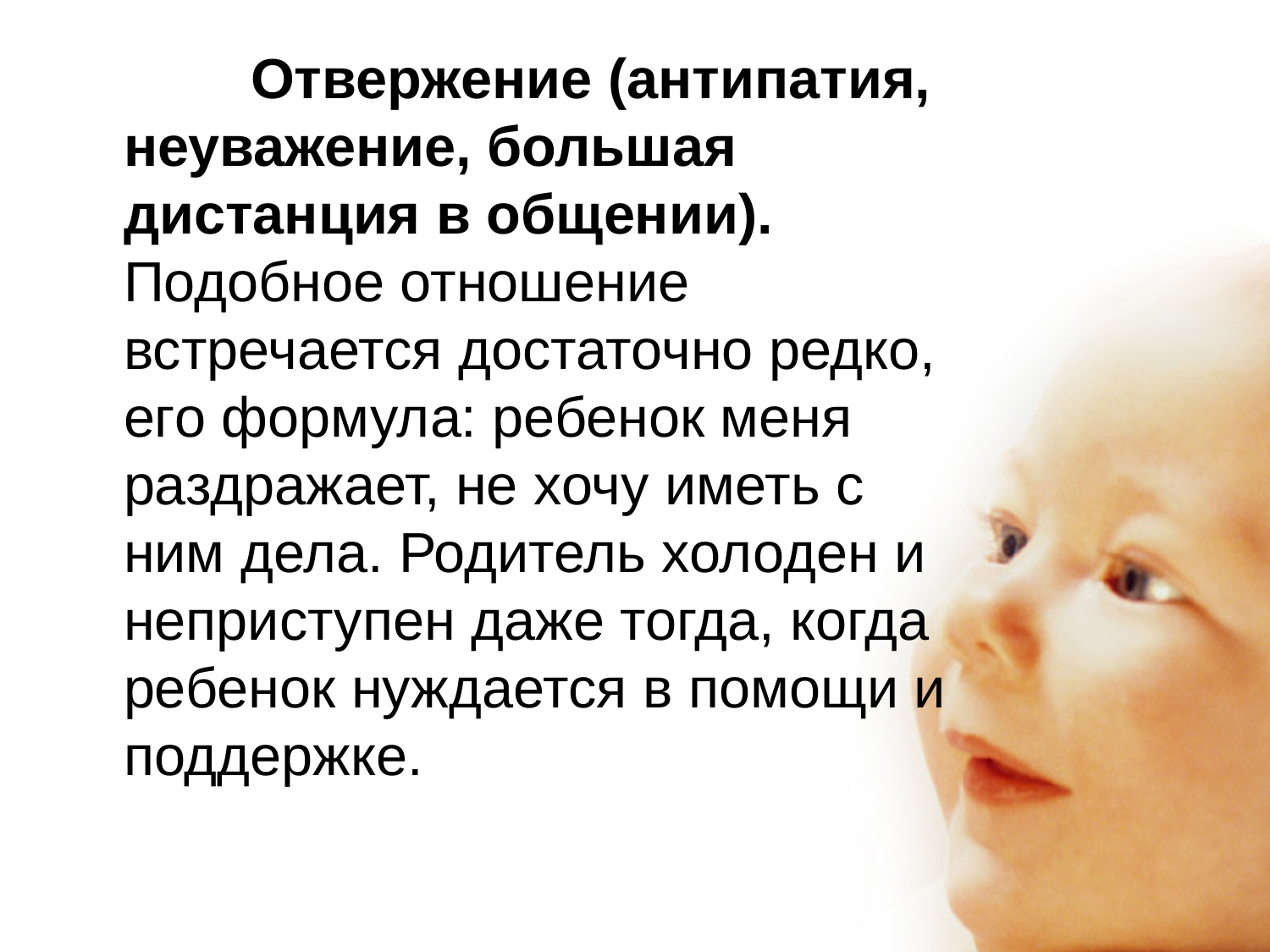

Отвержение (антипатия, неуважение, большая дистанция в общении).
Подобное отношение встречается достаточно редко, его формула: ребенок меня раздражает, не хочу иметь с ним дела. Родитель холоден и неприступен даже тогда, когда ребенок нуждается в помощи и поддержке.